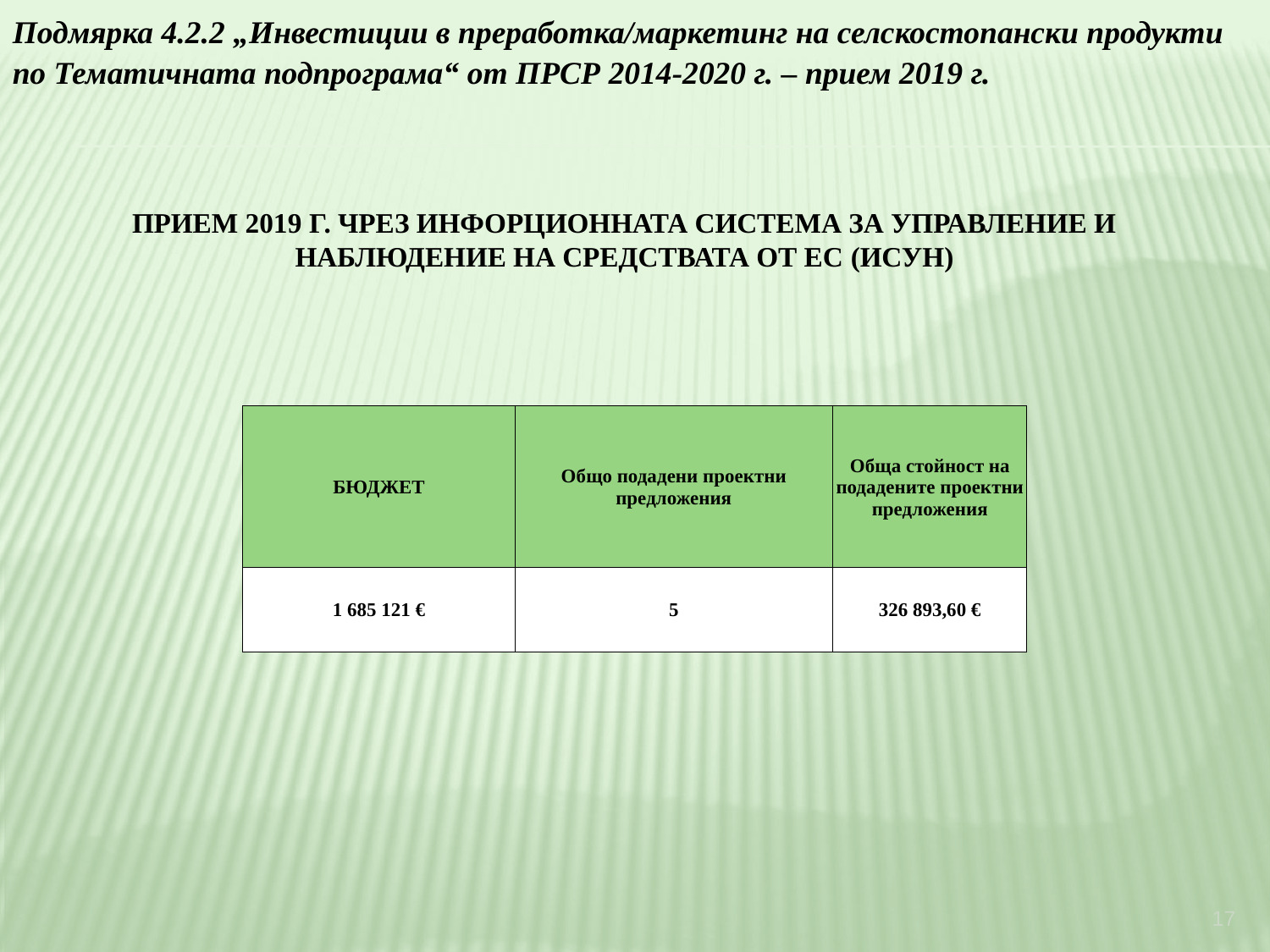

Подмярка 4.2.2 „Инвестиции в преработка/маркетинг на селскостопански продукти по Тематичната подпрограма“ от ПРСР 2014-2020 г. – прием 2019 г.

ПРИЕМ 2019 Г. ЧРЕЗ ИНФОРЦИОННАТА СИСТЕМА ЗА УПРАВЛЕНИЕ И НАБЛЮДЕНИЕ НА СРЕДСТВАТА ОТ ЕС (ИСУН)
| БЮДЖЕТ | Общо подадени проектни предложения | Обща стойност на подадените проектни предложения |
| --- | --- | --- |
| 1 685 121 € | 5 | 326 893,60 € |
17